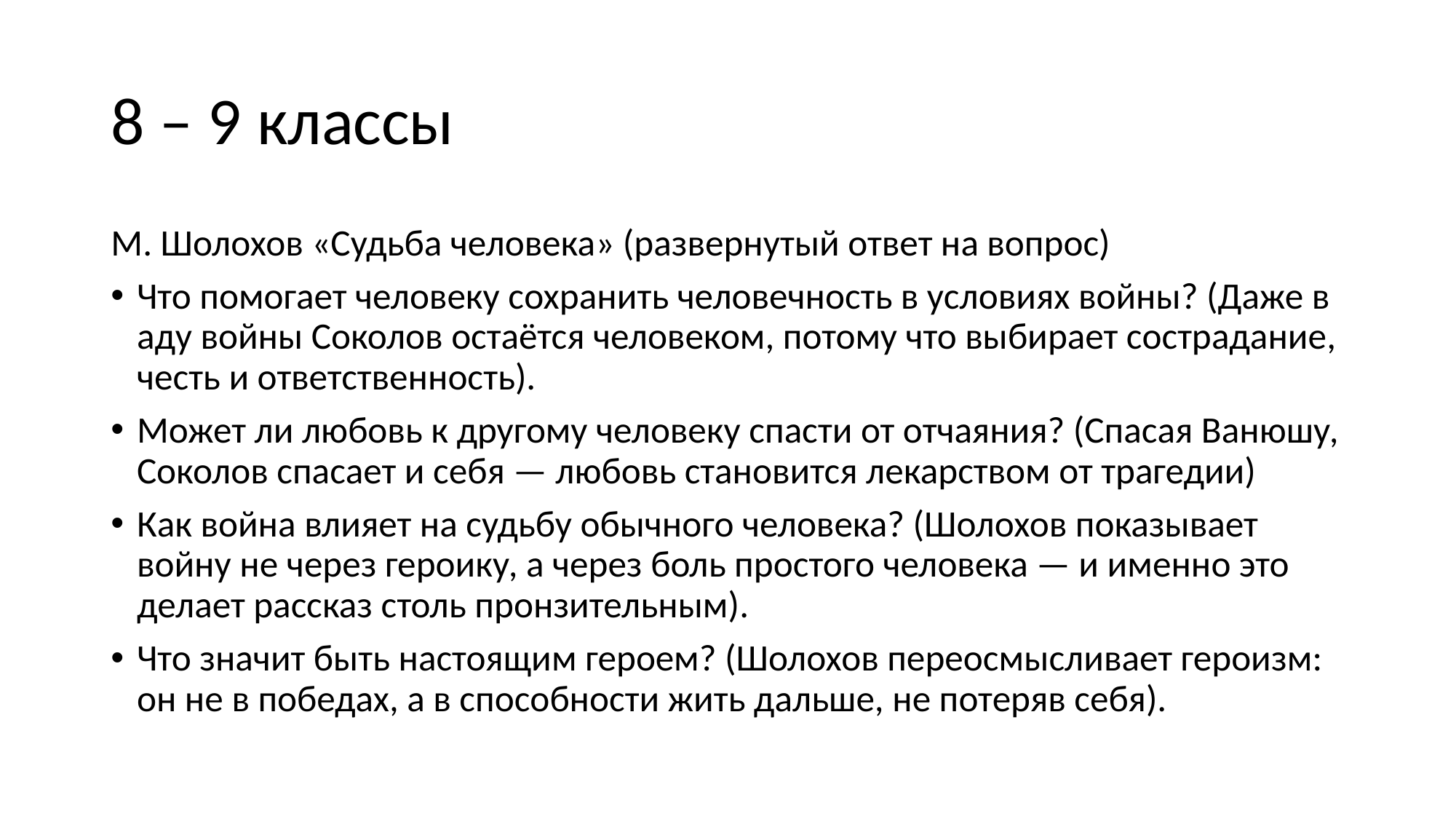

# 8 – 9 классы
М. Шолохов «Судьба человека» (развернутый ответ на вопрос)
Что помогает человеку сохранить человечность в условиях войны? (Даже в аду войны Соколов остаётся человеком, потому что выбирает сострадание, честь и ответственность).
Может ли любовь к другому человеку спасти от отчаяния? (Спасая Ванюшу, Соколов спасает и себя — любовь становится лекарством от трагедии)
Как война влияет на судьбу обычного человека? (Шолохов показывает войну не через героику, а через боль простого человека — и именно это делает рассказ столь пронзительным).
Что значит быть настоящим героем? (Шолохов переосмысливает героизм: он не в победах, а в способности жить дальше, не потеряв себя).